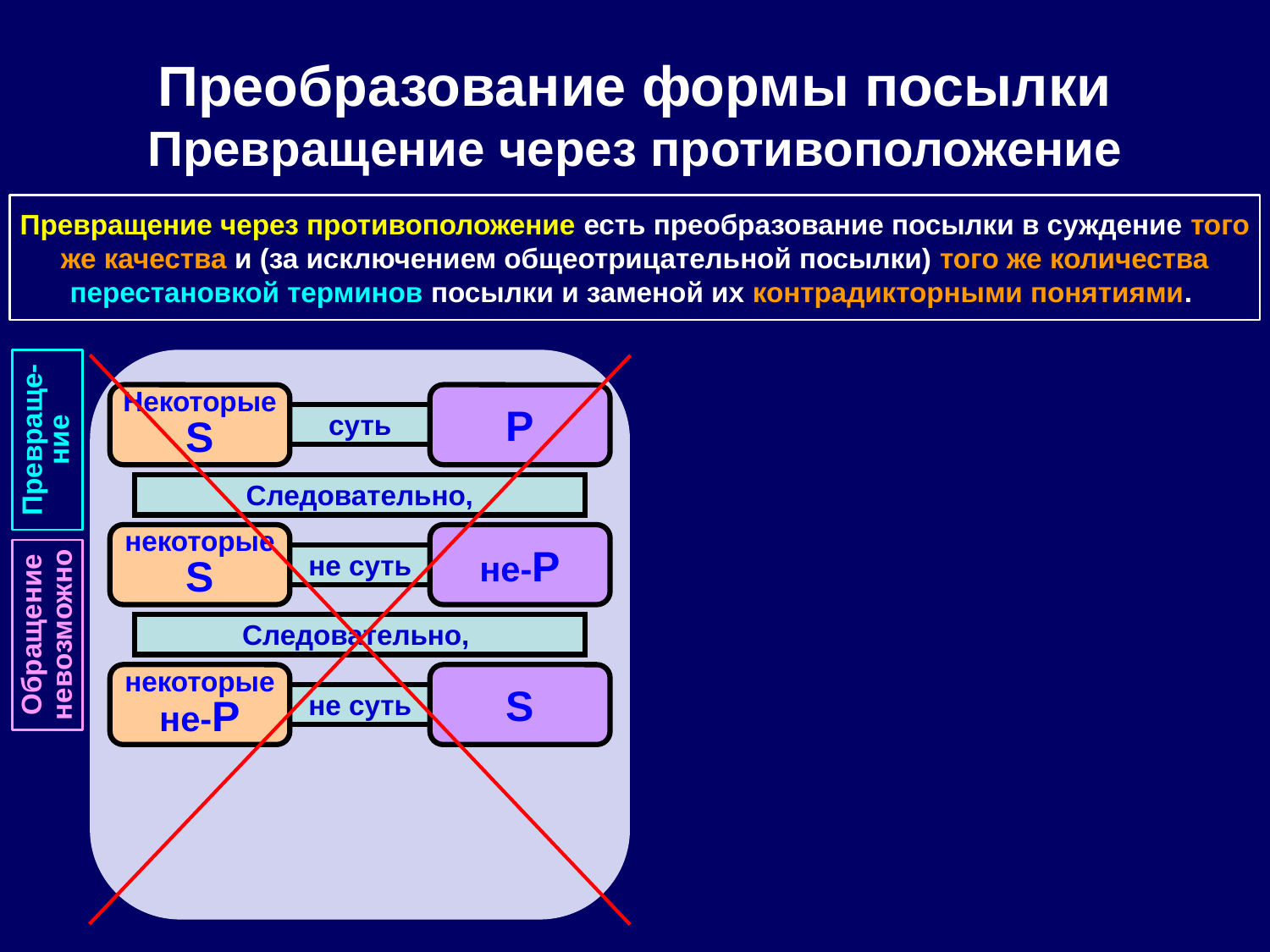

Преобразование формы посылки
Превращение через противоположение
Превращение через противоположение есть преобразование посылки в суждение того же качества и (за исключением общеотрицательной посылки) того же количества перестановкой терминов посылки и заменой их контрадикторными понятиями.

Некоторые
S
P
Превраще-ние
суть
Следовательно,
некоторые
S
не-P
не суть
Обращение
невозможно
Следовательно,
некоторые
не-P
S
не суть